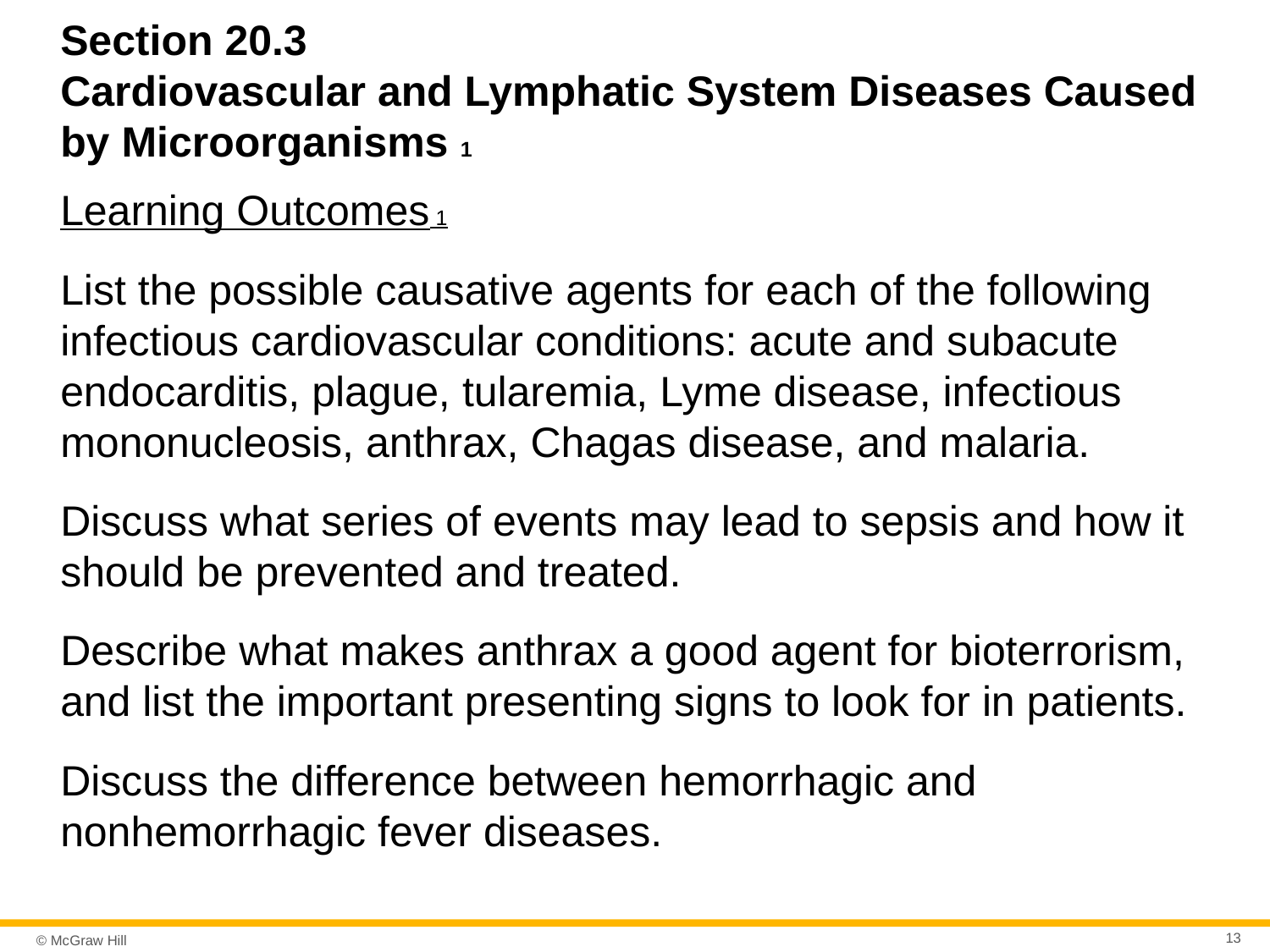

# Section 20.3 Cardiovascular and Lymphatic System Diseases Caused by Microorganisms 1
Learning Outcomes 1
List the possible causative agents for each of the following infectious cardiovascular conditions: acute and subacute endocarditis, plague, tularemia, Lyme disease, infectious mononucleosis, anthrax, Chagas disease, and malaria.
Discuss what series of events may lead to sepsis and how it should be prevented and treated.
Describe what makes anthrax a good agent for bioterrorism, and list the important presenting signs to look for in patients.
Discuss the difference between hemorrhagic and nonhemorrhagic fever diseases.